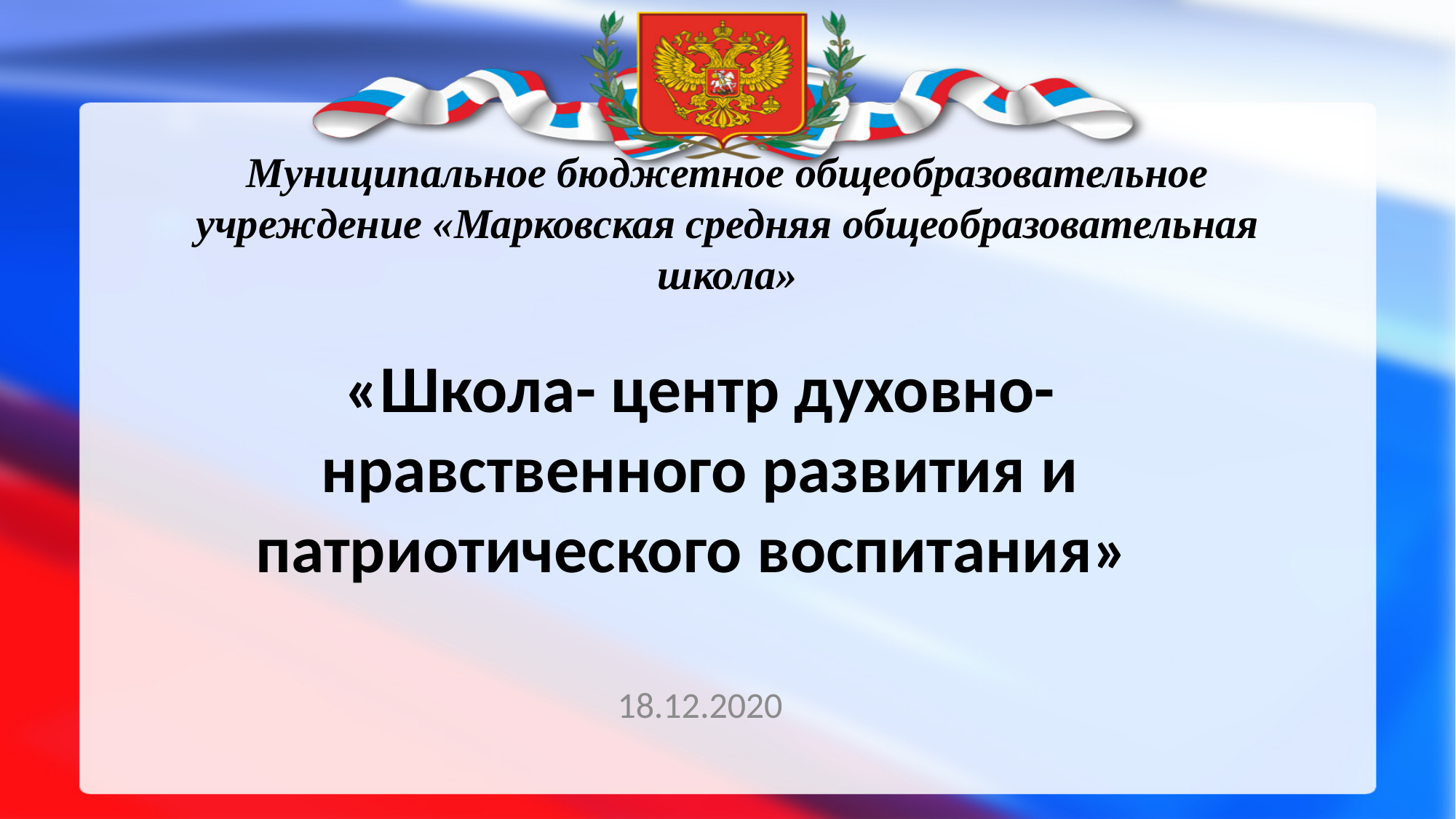

Муниципальное бюджетное общеобразовательное учреждение «Марковская средняя общеобразовательная школа»
# «Школа- центр духовно-нравственного развития и патриотического воспитания»
18.12.2020